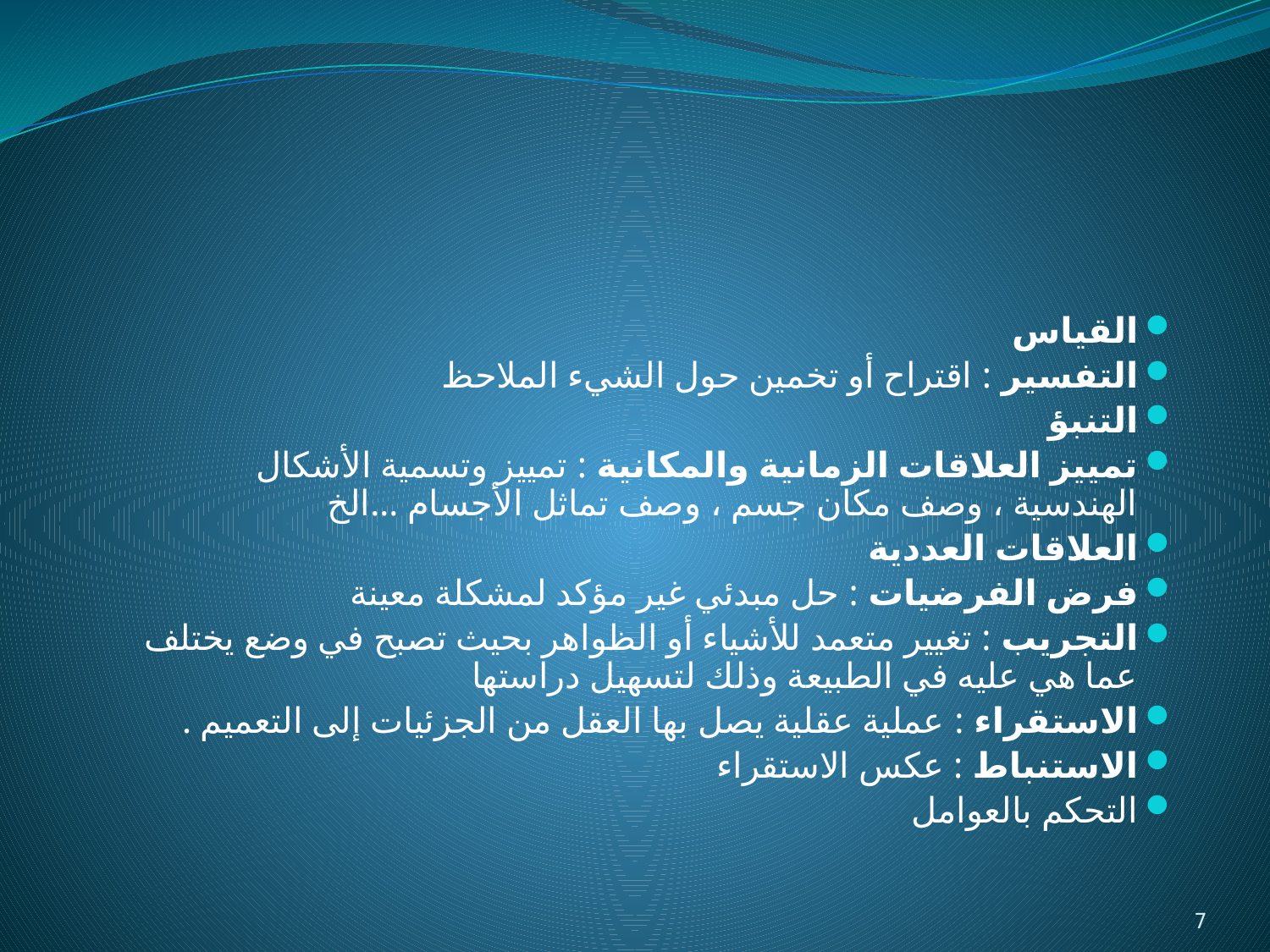

#
القياس
التفسير : اقتراح أو تخمين حول الشيء الملاحظ
التنبؤ
تمييز العلاقات الزمانية والمكانية : تمييز وتسمية الأشكال الهندسية ، وصف مكان جسم ، وصف تماثل الأجسام ...الخ
العلاقات العددية
فرض الفرضيات : حل مبدئي غير مؤكد لمشكلة معينة
التجريب : تغيير متعمد للأشياء أو الظواهر بحيث تصبح في وضع يختلف عما هي عليه في الطبيعة وذلك لتسهيل دراستها
الاستقراء : عملية عقلية يصل بها العقل من الجزئيات إلى التعميم .
الاستنباط : عكس الاستقراء
التحكم بالعوامل
7